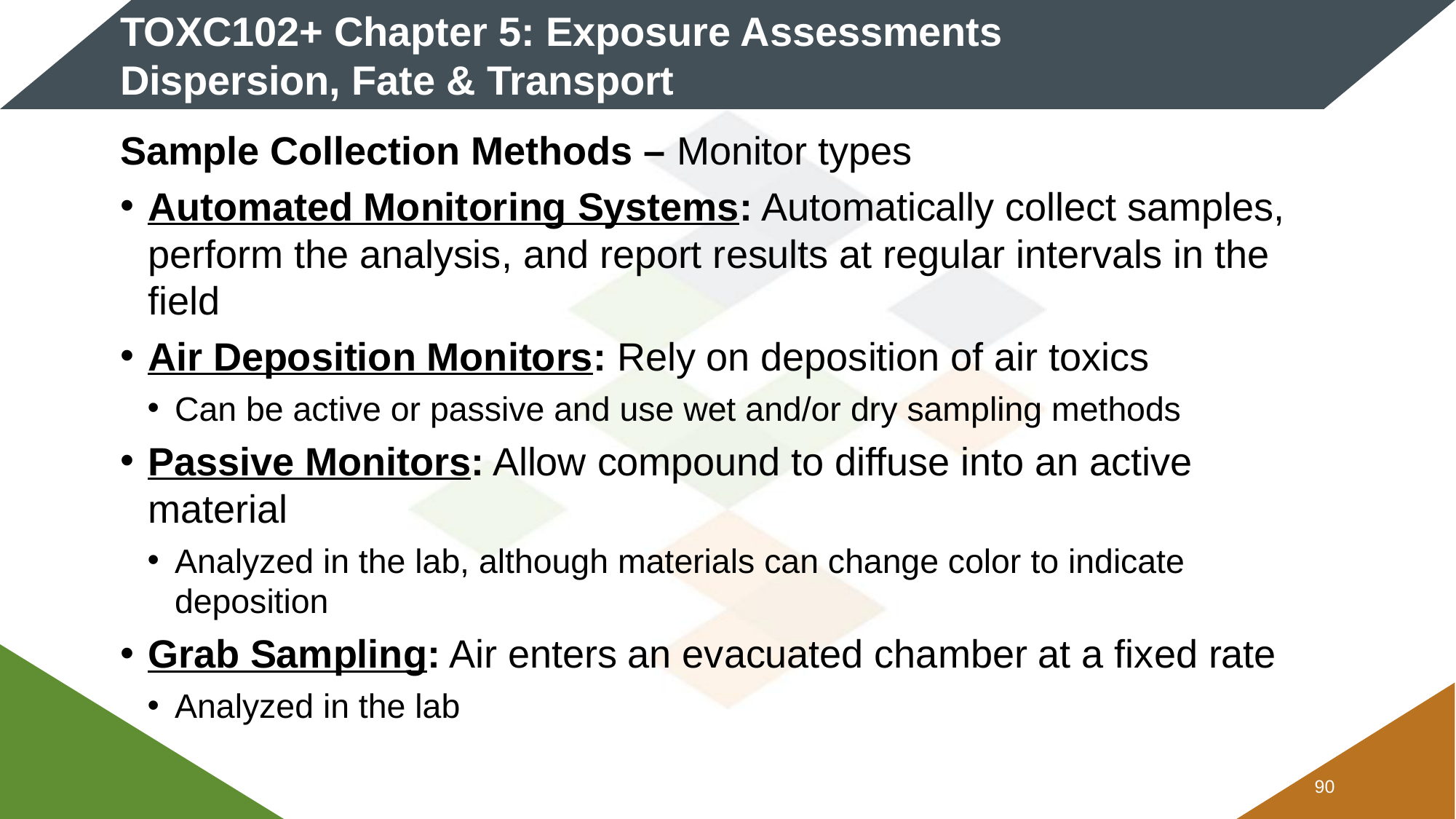

# TOXC102+ Chapter 5: Exposure Assessments Dispersion, Fate & Transport
Sample Collection Methods – Monitor types
Automated Monitoring Systems: Automatically collect samples, perform the analysis, and report results at regular intervals in the field
Air Deposition Monitors: Rely on deposition of air toxics
Can be active or passive and use wet and/or dry sampling methods
Passive Monitors: Allow compound to diffuse into an active material
Analyzed in the lab, although materials can change color to indicate deposition
Grab Sampling: Air enters an evacuated chamber at a fixed rate
Analyzed in the lab

90